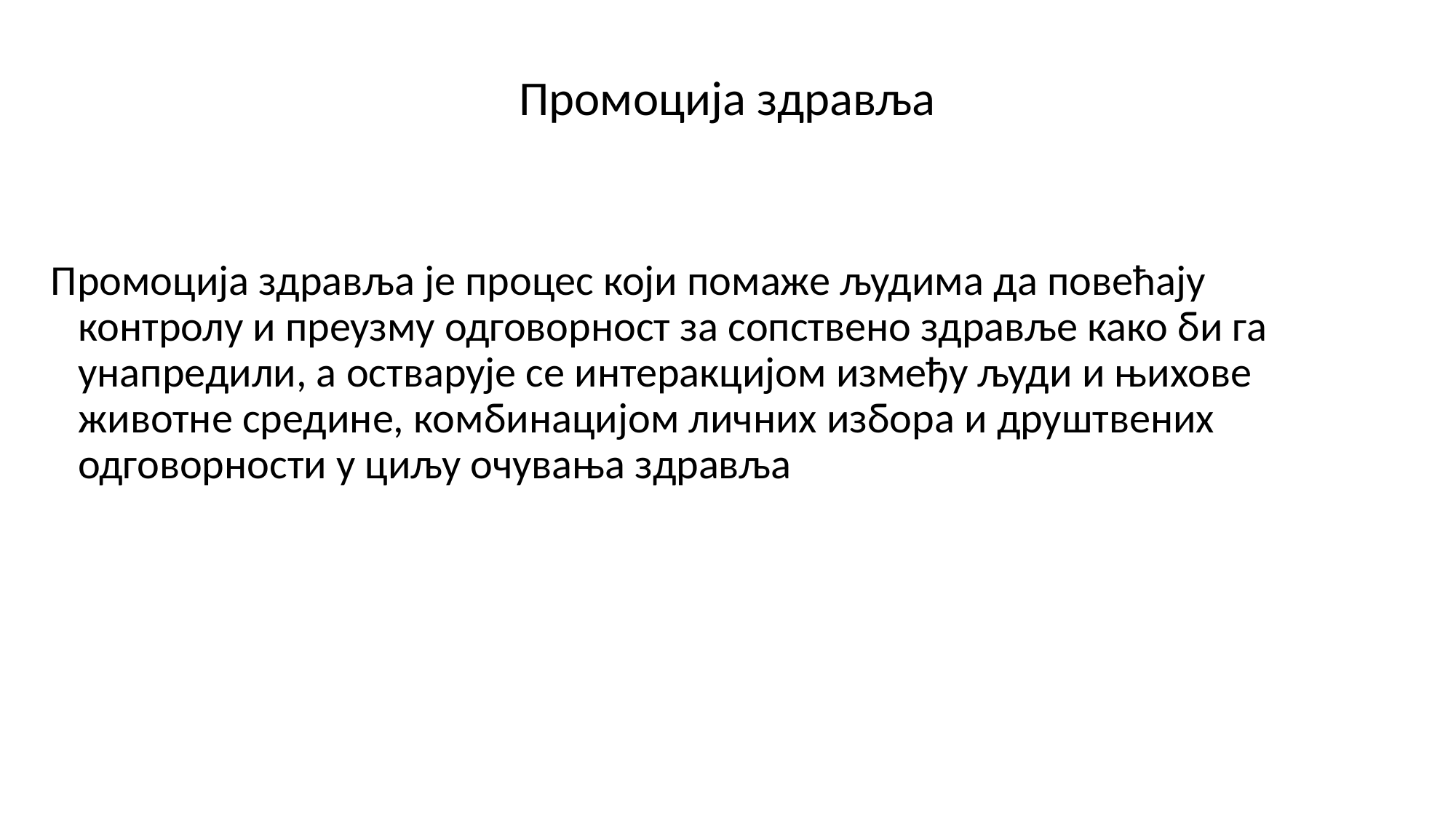

# Промоција здравља

Промоција здравља је процес који помаже људима да повећају контролу и преузму одговорност за сопствено здравље како би га унапредили, а остварује се интеракцијом између људи и њихове животне средине, комбинацијом личних избора и друштвених одговорности у циљу очувања здравља